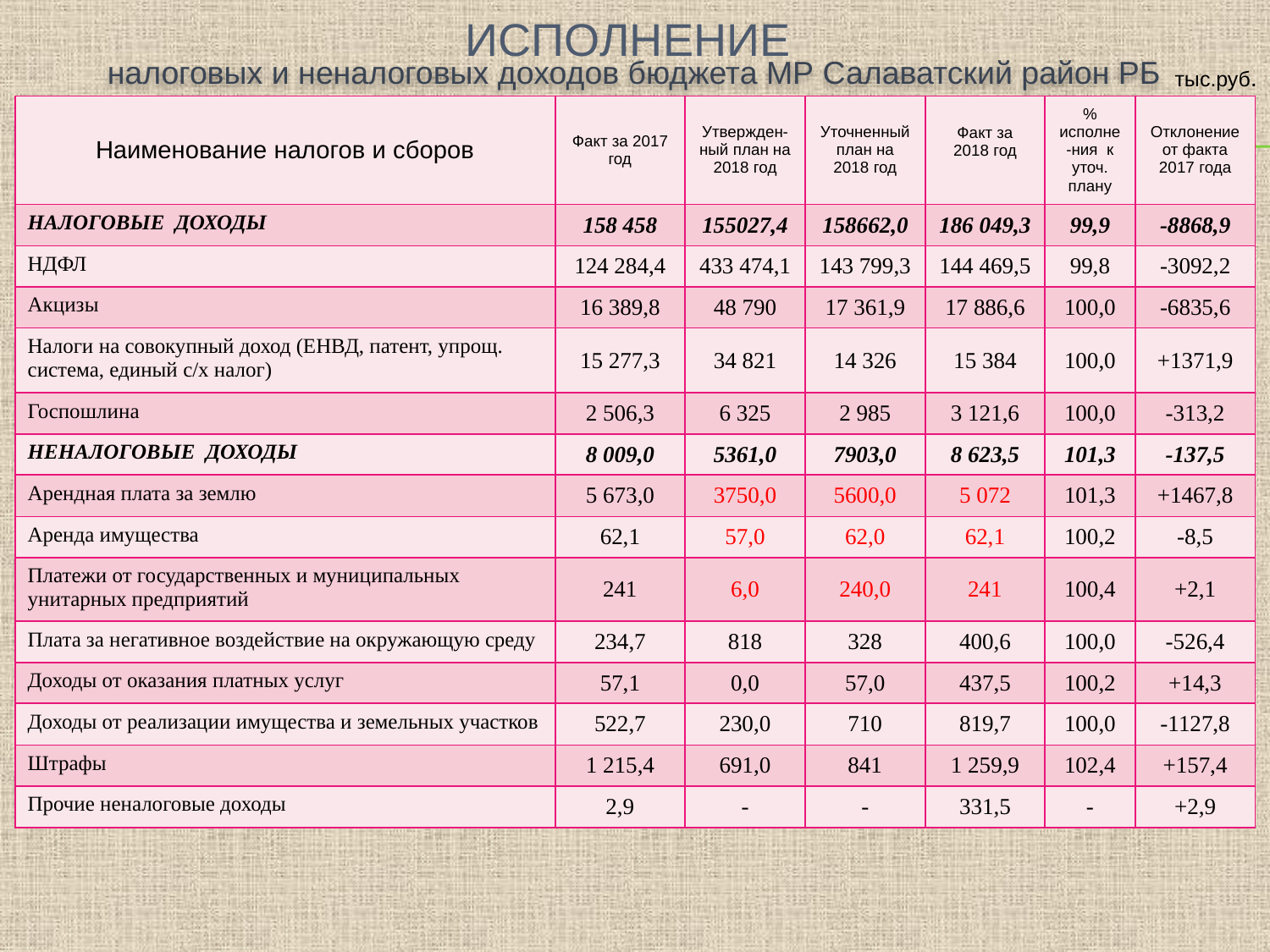

# Исполнение
налоговых и неналоговых доходов бюджета МР Салаватский район РБ

тыс.руб.
| Наименование налогов и сборов | Факт за 2017 год | Утвержден-ный план на 2018 год | Уточненный план на 2018 год | Факт за 2018 год | % исполне-ния к уточ. плану | Отклонение от факта 2017 года |
| --- | --- | --- | --- | --- | --- | --- |
| НАЛОГОВЫЕ ДОХОДЫ | 158 458 | 155027,4 | 158662,0 | 186 049,3 | 99,9 | -8868,9 |
| НДФЛ | 124 284,4 | 433 474,1 | 143 799,3 | 144 469,5 | 99,8 | -3092,2 |
| Акцизы | 16 389,8 | 48 790 | 17 361,9 | 17 886,6 | 100,0 | -6835,6 |
| Налоги на совокупный доход (ЕНВД, патент, упрощ. система, единый с/х налог) | 15 277,3 | 34 821 | 14 326 | 15 384 | 100,0 | +1371,9 |
| Госпошлина | 2 506,3 | 6 325 | 2 985 | 3 121,6 | 100,0 | -313,2 |
| НЕНАЛОГОВЫЕ ДОХОДЫ | 8 009,0 | 5361,0 | 7903,0 | 8 623,5 | 101,3 | -137,5 |
| Арендная плата за землю | 5 673,0 | 3750,0 | 5600,0 | 5 072 | 101,3 | +1467,8 |
| Аренда имущества | 62,1 | 57,0 | 62,0 | 62,1 | 100,2 | -8,5 |
| Платежи от государственных и муниципальных унитарных предприятий | 241 | 6,0 | 240,0 | 241 | 100,4 | +2,1 |
| Плата за негативное воздействие на окружающую среду | 234,7 | 818 | 328 | 400,6 | 100,0 | -526,4 |
| Доходы от оказания платных услуг | 57,1 | 0,0 | 57,0 | 437,5 | 100,2 | +14,3 |
| Доходы от реализации имущества и земельных участков | 522,7 | 230,0 | 710 | 819,7 | 100,0 | -1127,8 |
| Штрафы | 1 215,4 | 691,0 | 841 | 1 259,9 | 102,4 | +157,4 |
| Прочие неналоговые доходы | 2,9 | - | - | 331,5 | - | +2,9 |